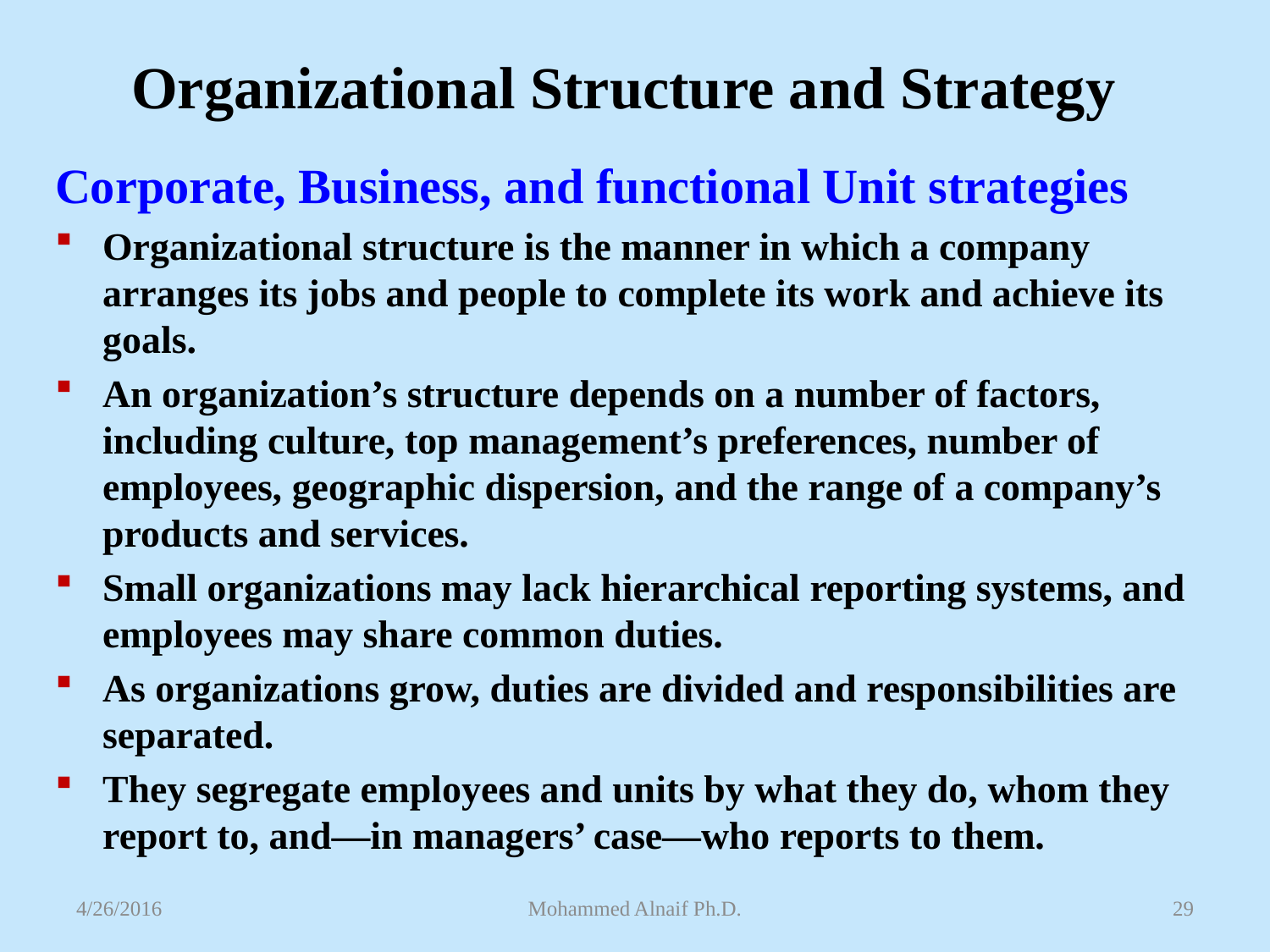

# Organizational Structure and Strategy
Corporate, Business, and functional Unit strategies
Organizational structure is the manner in which a company arranges its jobs and people to complete its work and achieve its goals.
An organization’s structure depends on a number of factors, including culture, top management’s preferences, number of employees, geographic dispersion, and the range of a company’s products and services.
Small organizations may lack hierarchical reporting systems, and employees may share common duties.
As organizations grow, duties are divided and responsibilities are separated.
They segregate employees and units by what they do, whom they report to, and—in managers’ case—who reports to them.
4/26/2016
Mohammed Alnaif Ph.D.
29